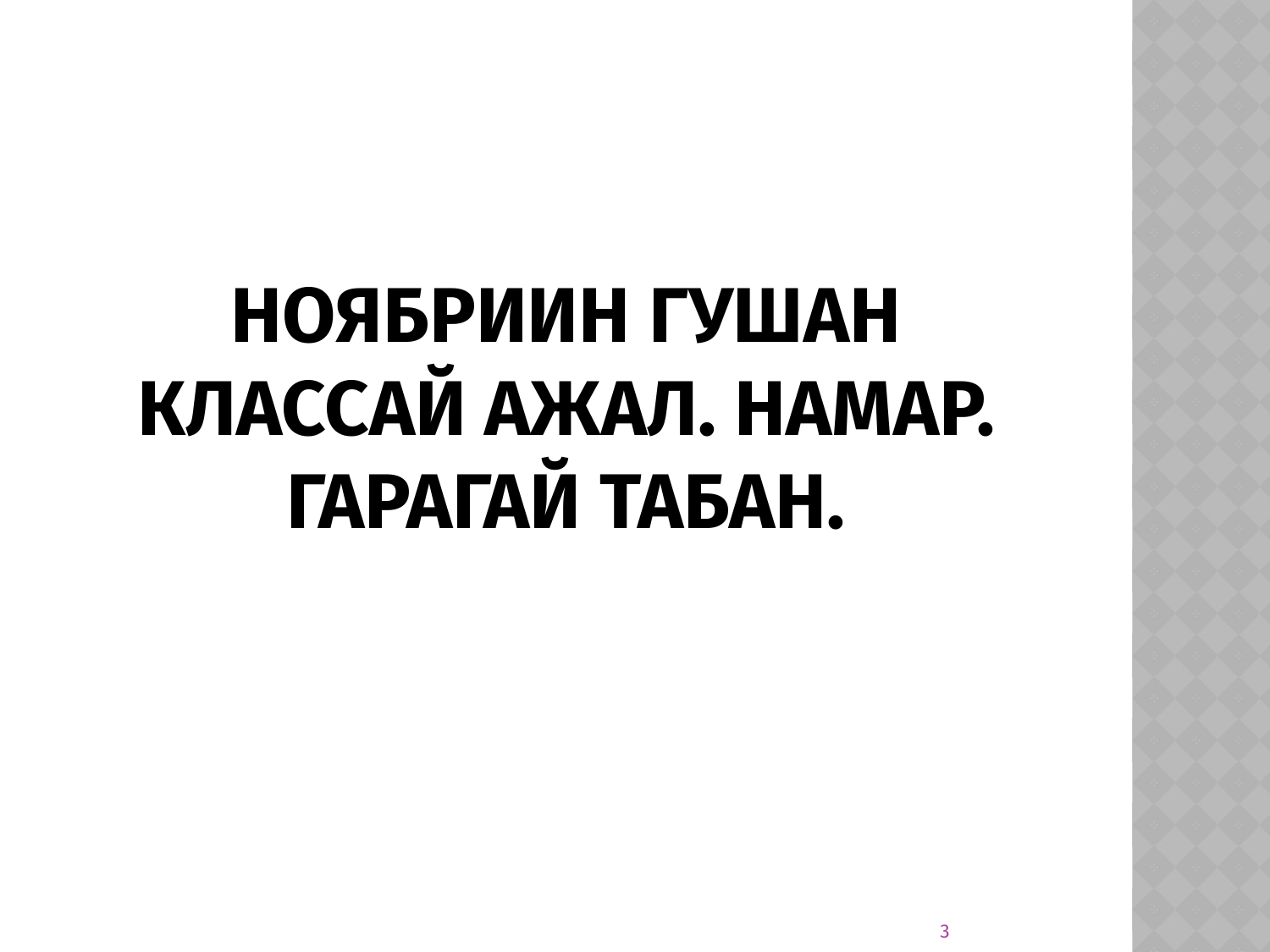

# Ноябриин Гушан Классай ажал. Намар. Гарагай табан.
3